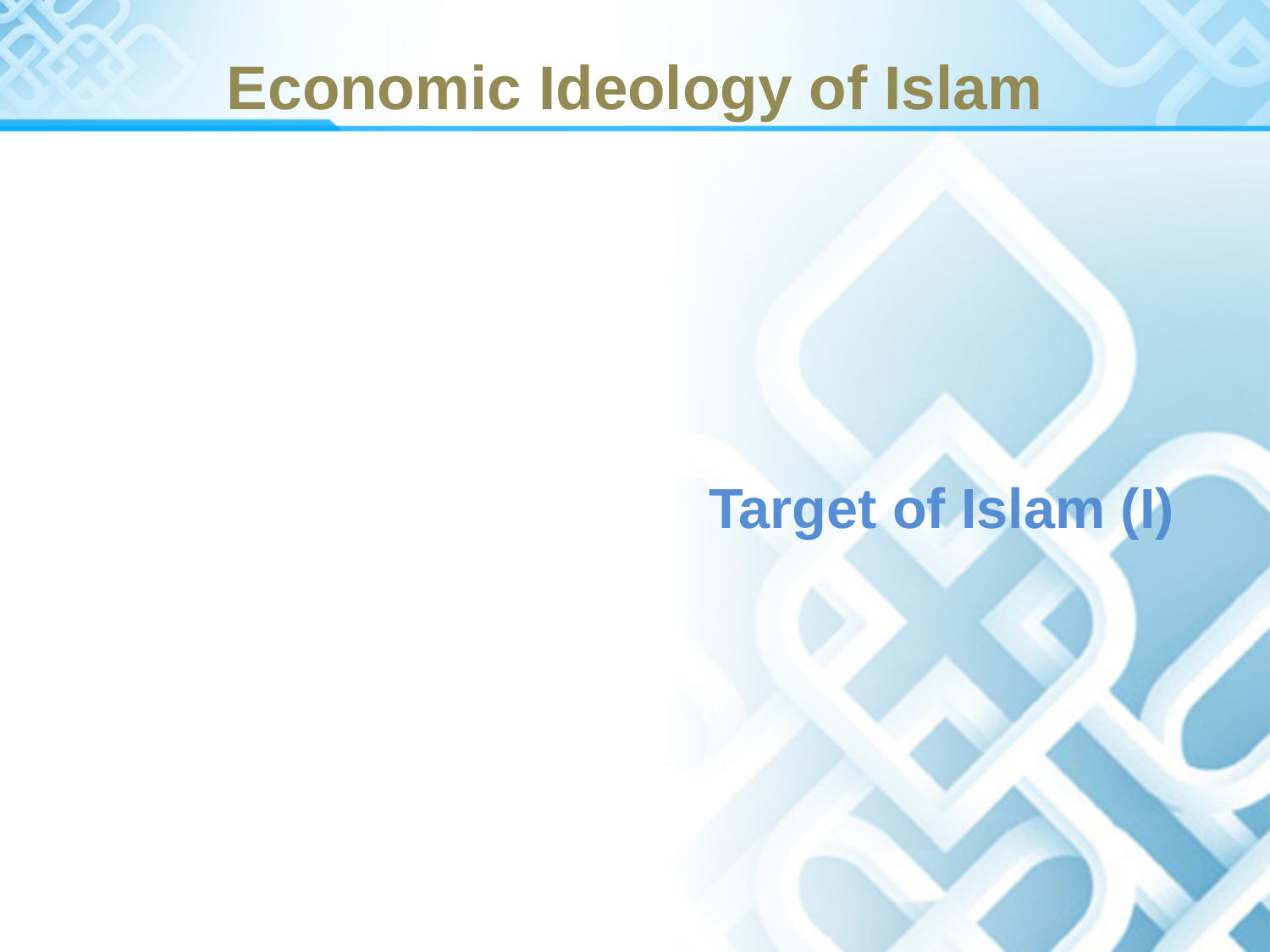

# Economic Ideology of Islam
Target of Islam (I)